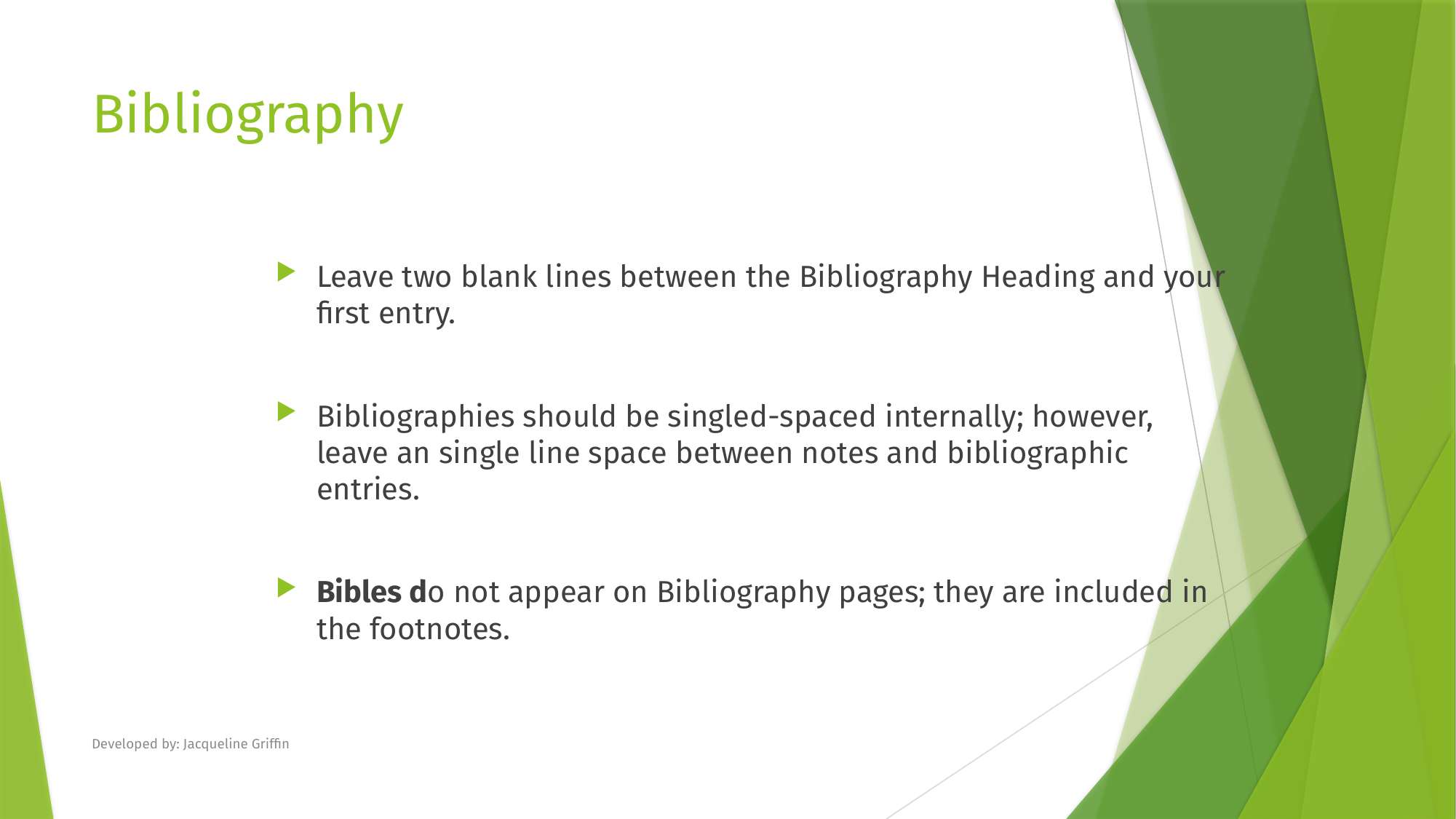

# Bibliography

Leave two blank lines between the Bibliography Heading and your first entry.

Bibliographies should be singled-spaced internally; however, leave an single line space between notes and bibliographic entries.

Bibles do not appear on Bibliography pages; they are included in the footnotes.

Developed by: Jacqueline Griffin